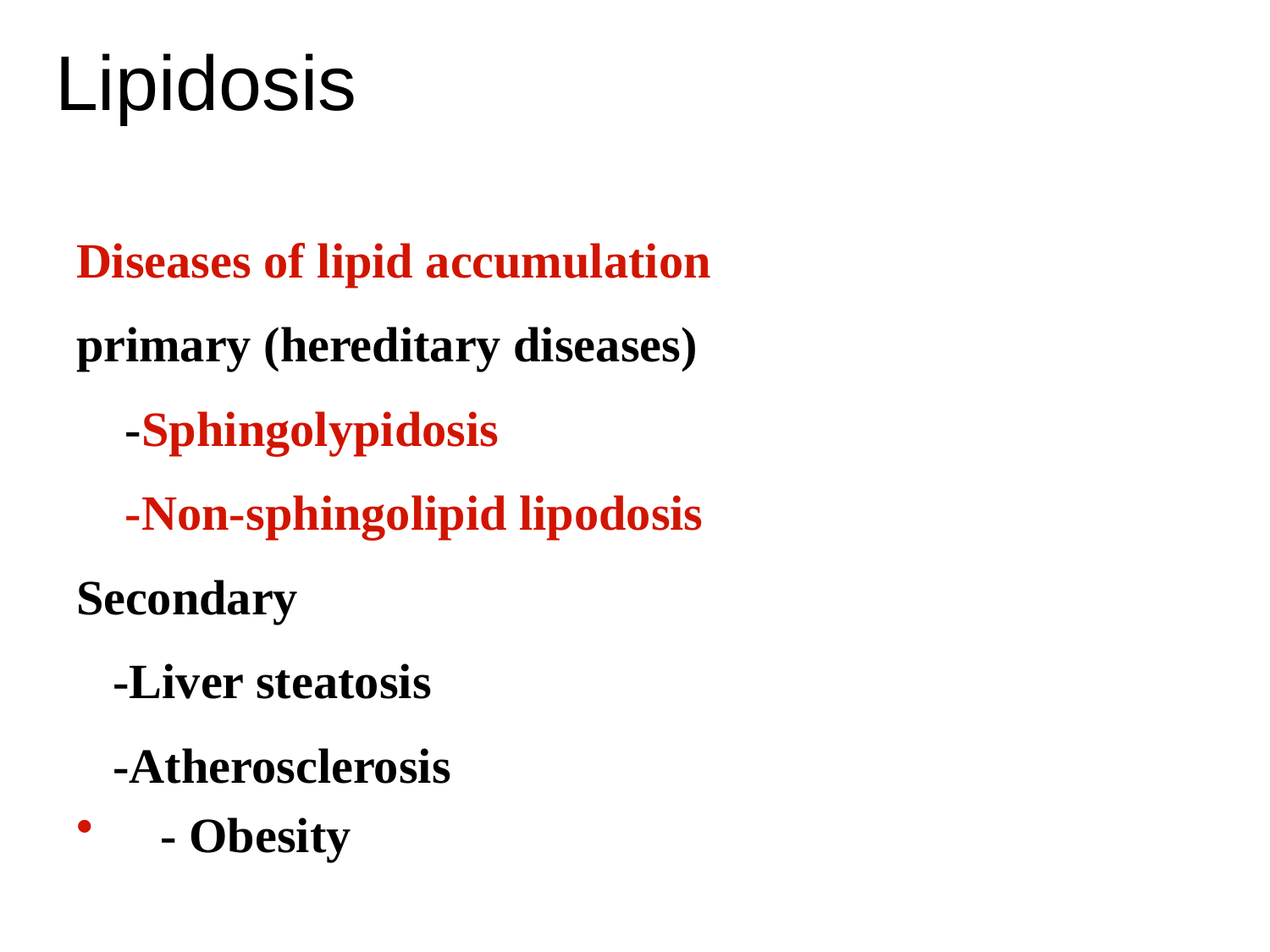

# Lipidosis

Diseases of lipid accumulation
primary (hereditary diseases)
    -Sphingolypidosis
    -Non-sphingolipid lipodosis
Secondary
   -Liver steatosis
   -Atherosclerosis
   - Obesity